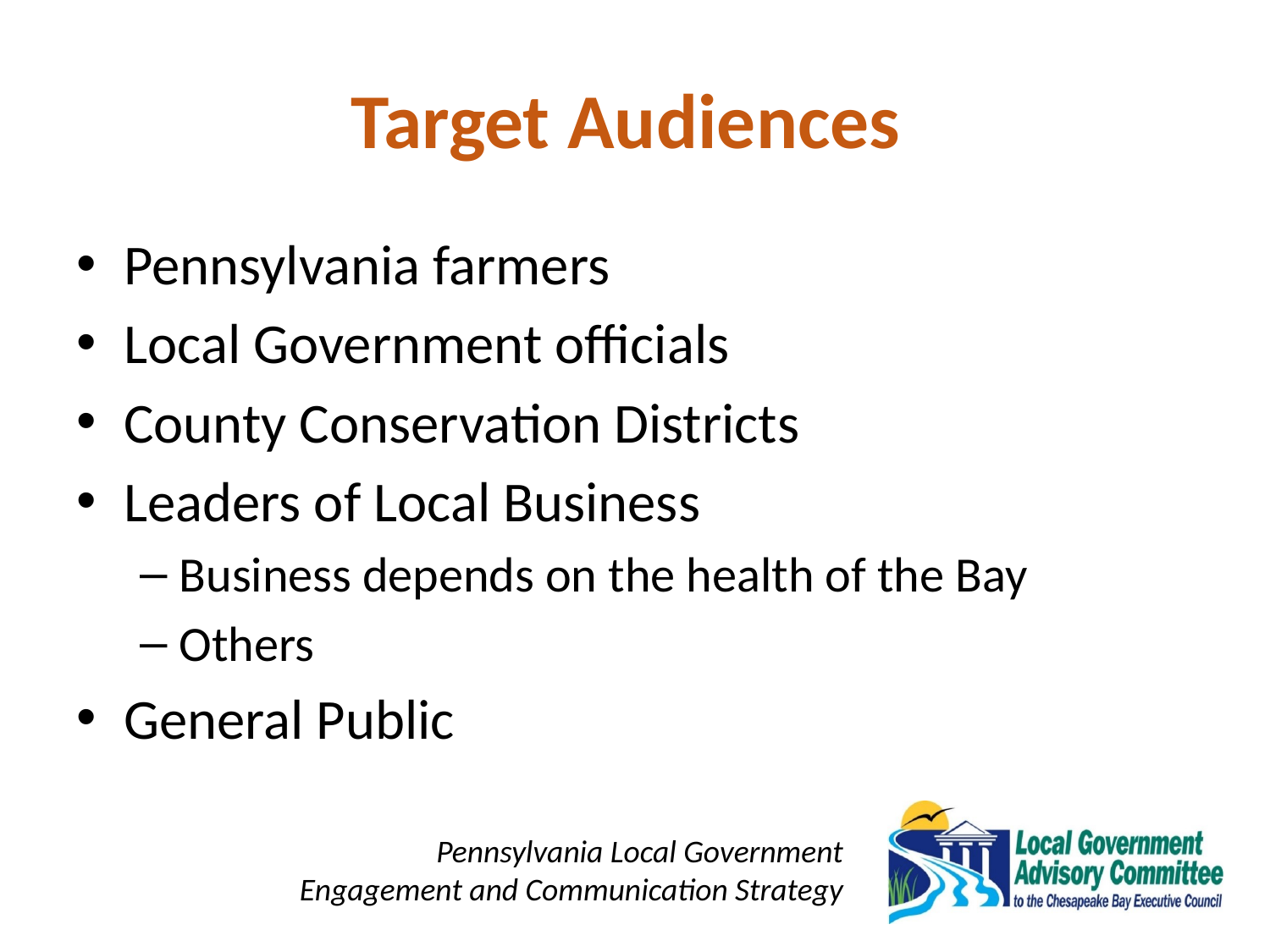

# Target Audiences
Pennsylvania farmers
Local Government officials
County Conservation Districts
Leaders of Local Business
Business depends on the health of the Bay
Others
General Public
Pennsylvania Local Government
Engagement and Communication Strategy